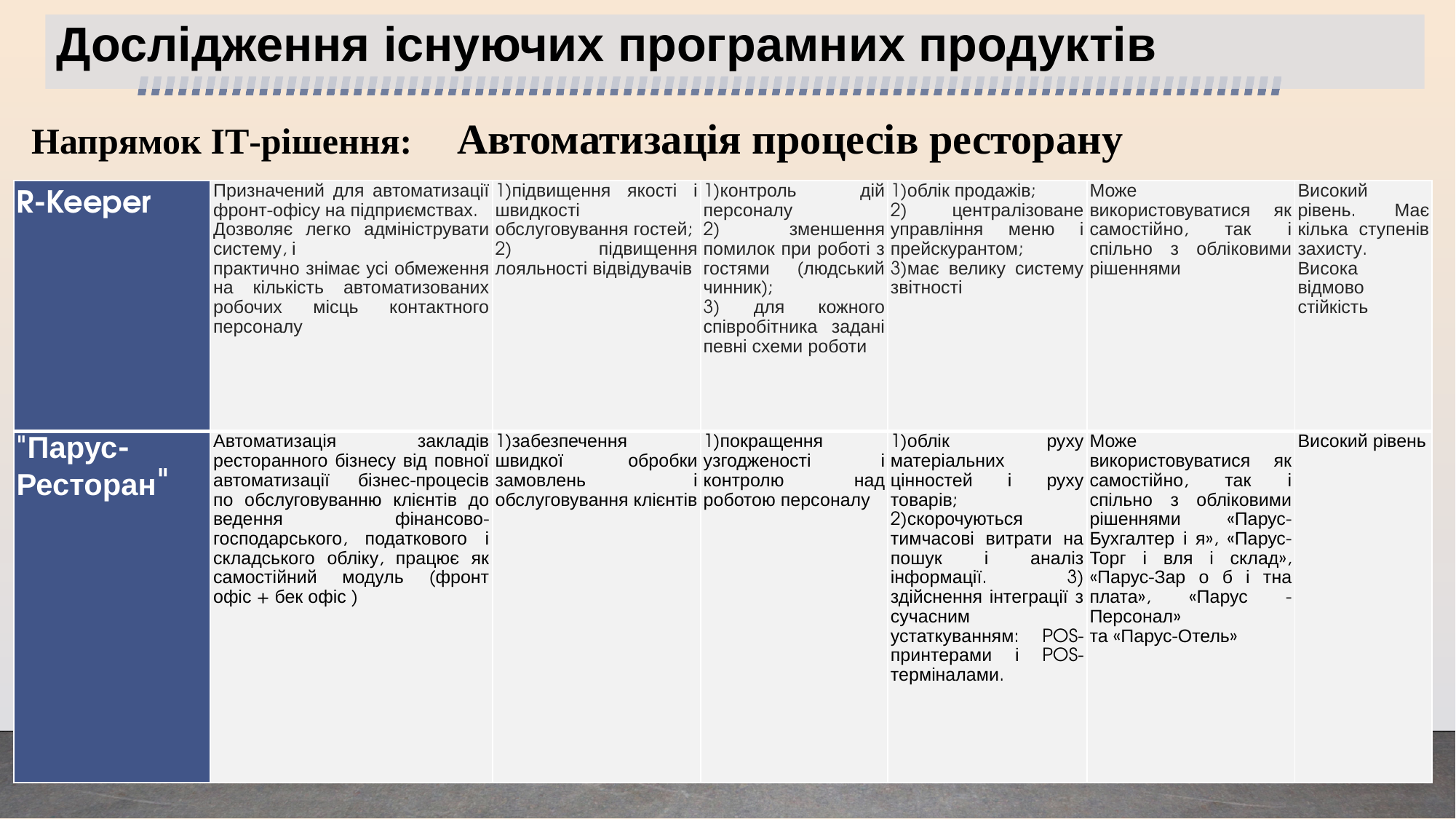

# Дослідження існуючих програмних продуктів
Напрямок IT-рішення:     Автоматизація процесів ресторану
| R-Keeper | Призначений для автоматизації фронт-офісу на підприємствах. Дозволяє легко адмініструвати систему, і практично знімає усі обмеження на кількість автоматизованих робочих місць контактного персоналу | 1)підвищення якості і швидкості обслуговування гостей; 2) підвищення лояльності відвідувачів | 1)контроль дій персоналу 2) зменшення помилок при роботі з гостями (людський чинник); 3) для кожного співробітника задані певні схеми роботи | 1)облік продажів; 2) централізоване управління меню і прейскурантом; 3)має велику систему звітності | Може використовуватися як самостійно, так і спільно з обліковими рішеннями | Високий рівень. Має кілька ступенів захисту. Висока відмово стійкість |
| --- | --- | --- | --- | --- | --- | --- |
| "Парус-Ресторан" | Автоматизація закладів ресторанного бізнесу від повної автоматизації бізнес-процесів по обслуговуванню клієнтів до ведення фінансово-господарського, податкового і складського обліку, працює як самостійний модуль (фронт офіс + бек офіс ) | 1)забезпечення швидкої обробки замовлень і обслуговування клієнтів | 1)покращення узгодженості і контролю над роботою персоналу | 1)облік руху матеріальних цінностей і руху товарів; 2)скорочуються тимчасові витрати на пошук і аналіз інформації. 3) здійснення інтеграції з сучасним устаткуванням: POS- принтерами і POS- терміналами. | Може використовуватися як самостійно, так і спільно з обліковими рішеннями «Парус-Бухгалтер і я», «Парус-Торг і вля і склад», «Парус-Зар о б і тна плата», «Парус - Персонал» та «Парус-Отель» | Високий рівень |